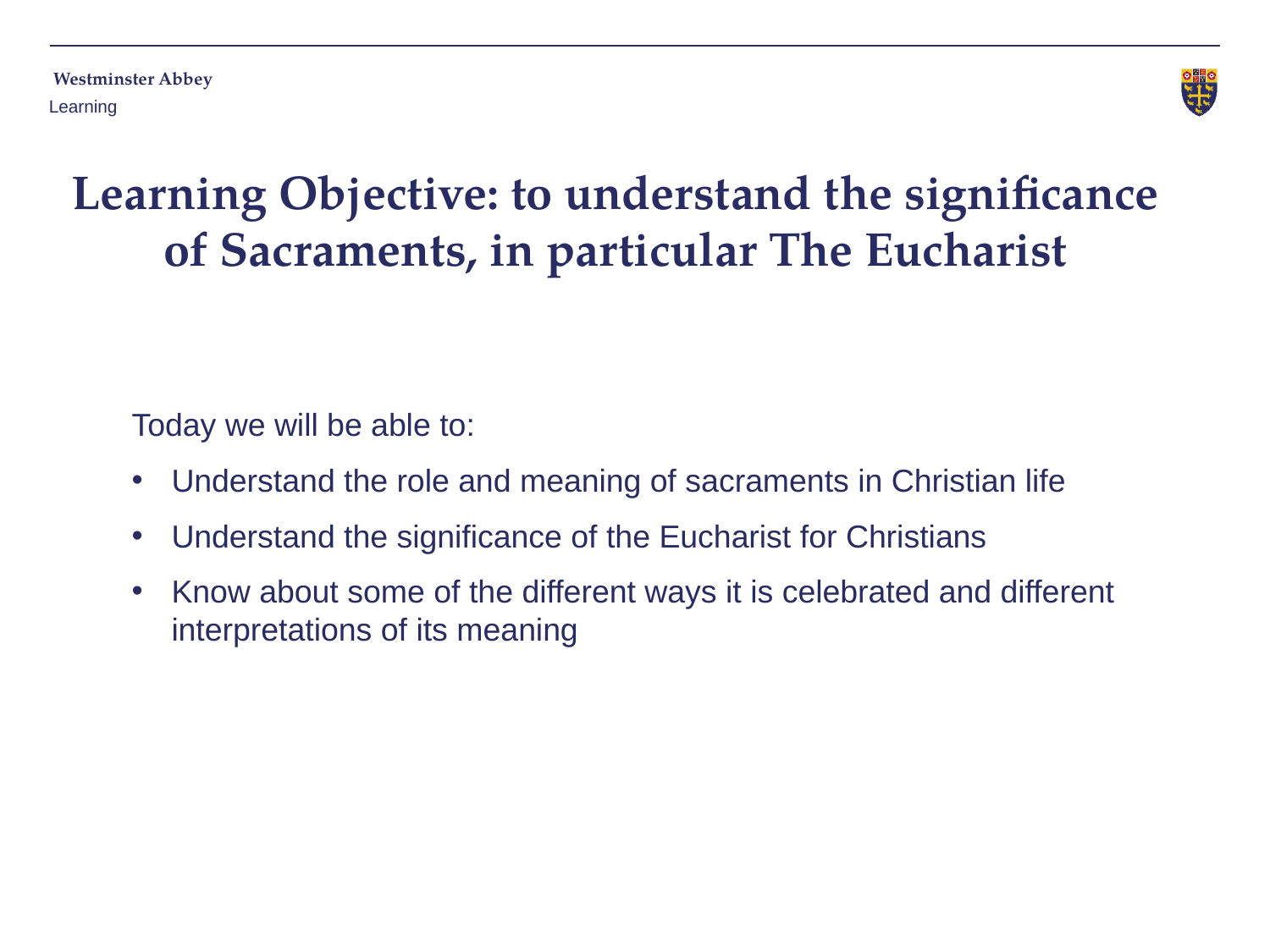

Learning
# Learning Objective: to understand the significance of Sacraments, in particular The Eucharist
Today we will be able to:
Understand the role and meaning of sacraments in Christian life
Understand the significance of the Eucharist for Christians
Know about some of the different ways it is celebrated and different interpretations of its meaning